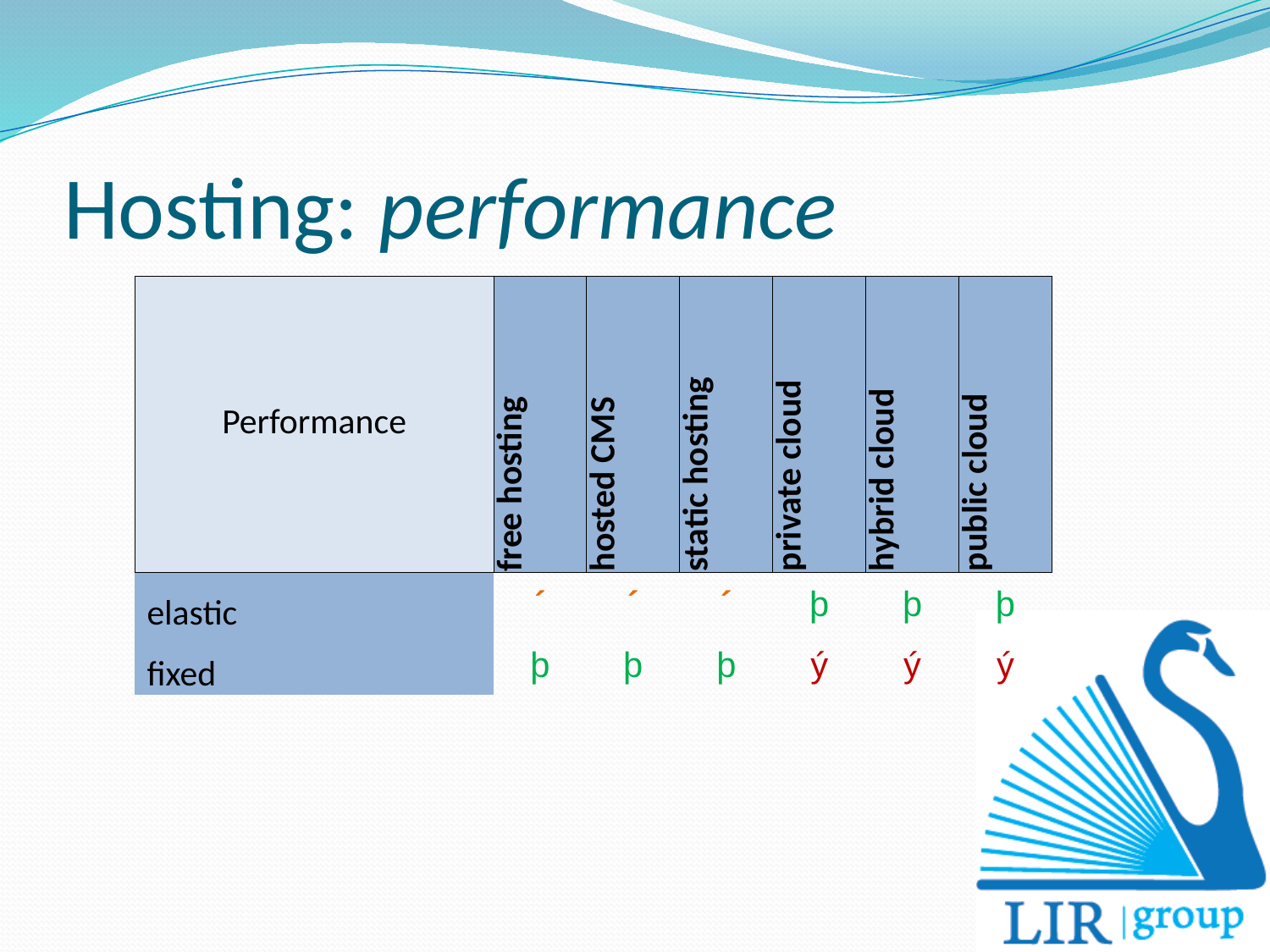

# Hosting: performance
| Performance | free hosting | hosted CMS | static hosting | private cloud | hybrid cloud | public cloud |
| --- | --- | --- | --- | --- | --- | --- |
| elastic | ´ | ´ | ´ | þ | þ | þ |
| fixed | þ | þ | þ | ý | ý | ý |